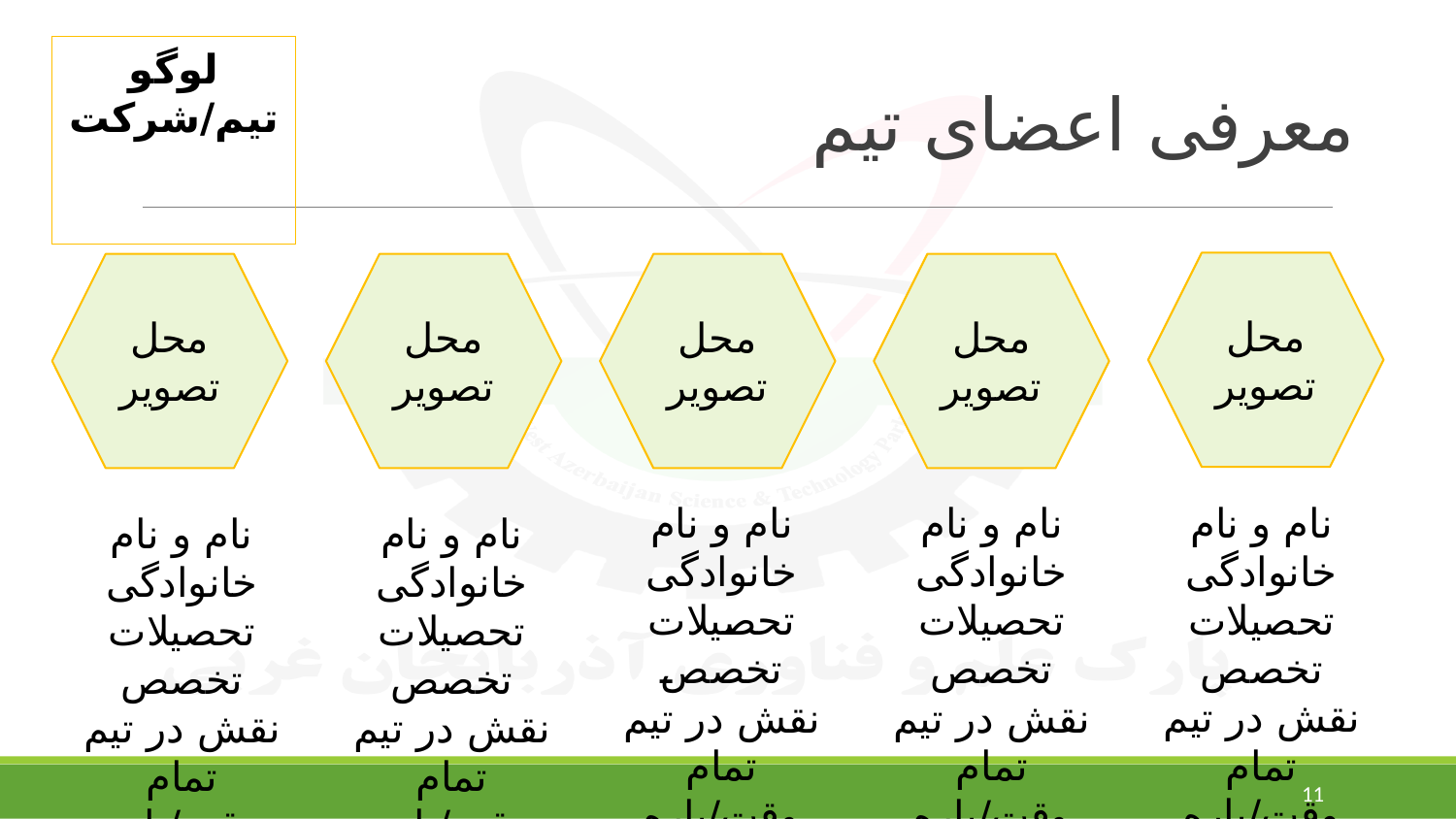

# معرفی اعضای تیم
لوگو تیم/شرکت

محل تصویر
محل تصویر
محل تصویر
محل تصویر
محل تصویر
نام و نام خانوادگی
تحصیلات
تخصص
نقش در تیم
تمام وقت/پاره وقت

نام و نام خانوادگی
تحصیلات
تخصص
نقش در تیم
تمام وقت/پاره وقت

نام و نام خانوادگی
تحصیلات
تخصص
نقش در تیم
تمام وقت/پاره وقت
نام و نام خانوادگی
تحصیلات
تخصص
نقش در تیم
تمام وقت/پاره وقت
نام و نام خانوادگی
تحصیلات
تخصص
نقش در تیم
تمام وقت/پاره وقت

11